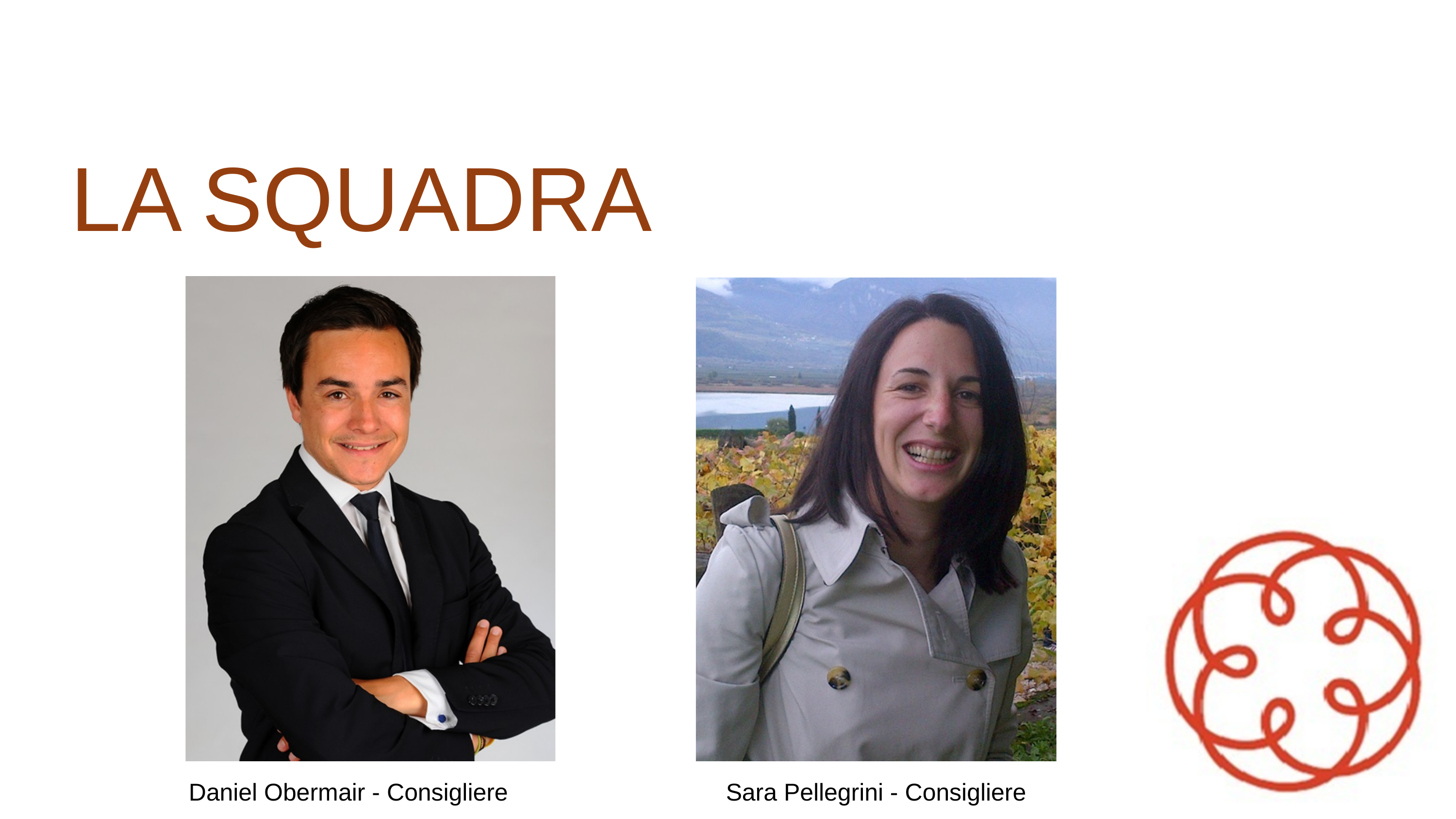

LA SQUADRA

Daniel Obermair - Consigliere

Sara Pellegrini - Consigliere